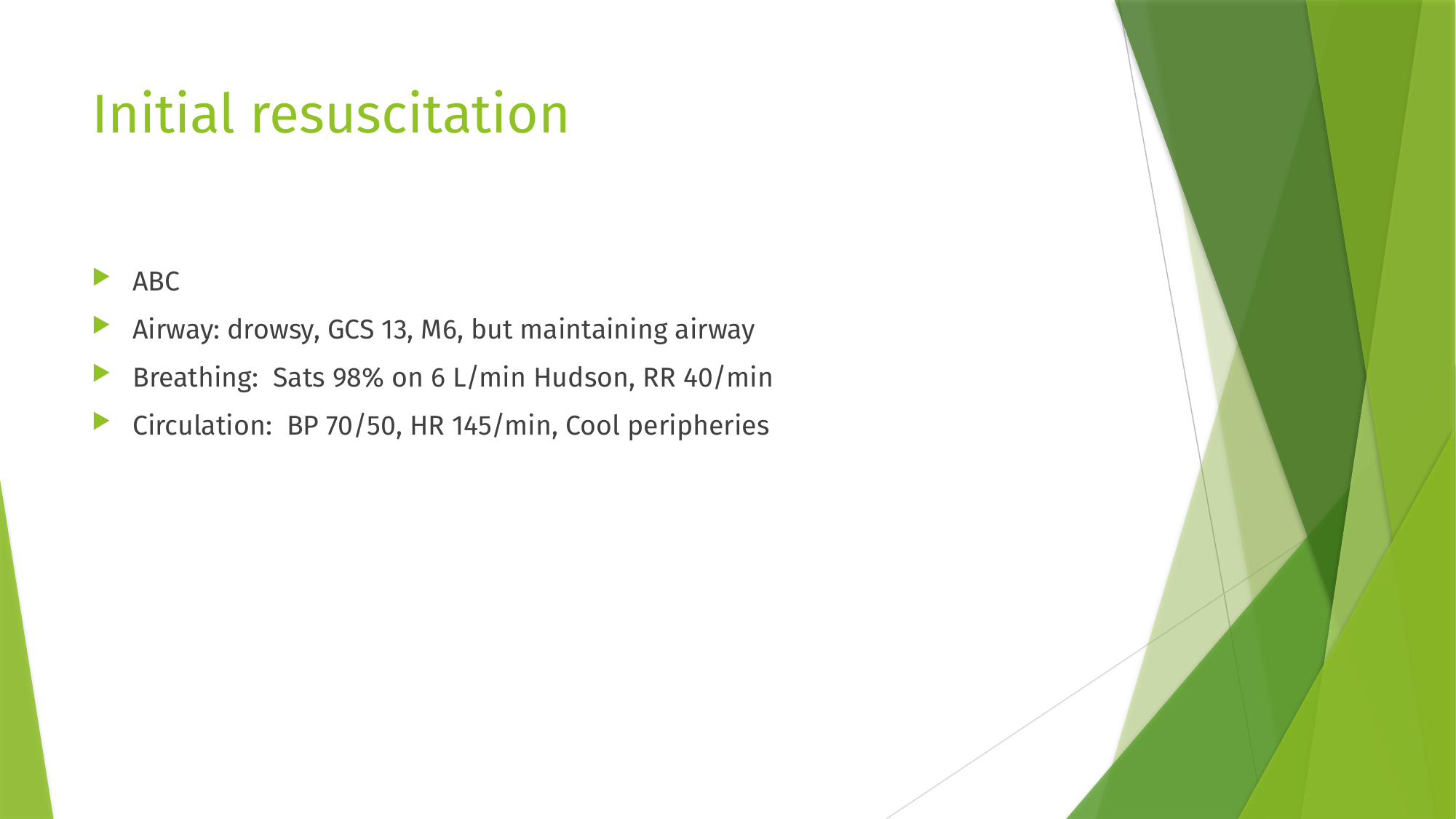

# Initial resuscitation
ABC
Airway: drowsy, GCS 13, M6, but maintaining airway
Breathing:  Sats 98% on 6 L/min Hudson, RR 40/min
Circulation:  BP 70/50, HR 145/min, Cool peripheries